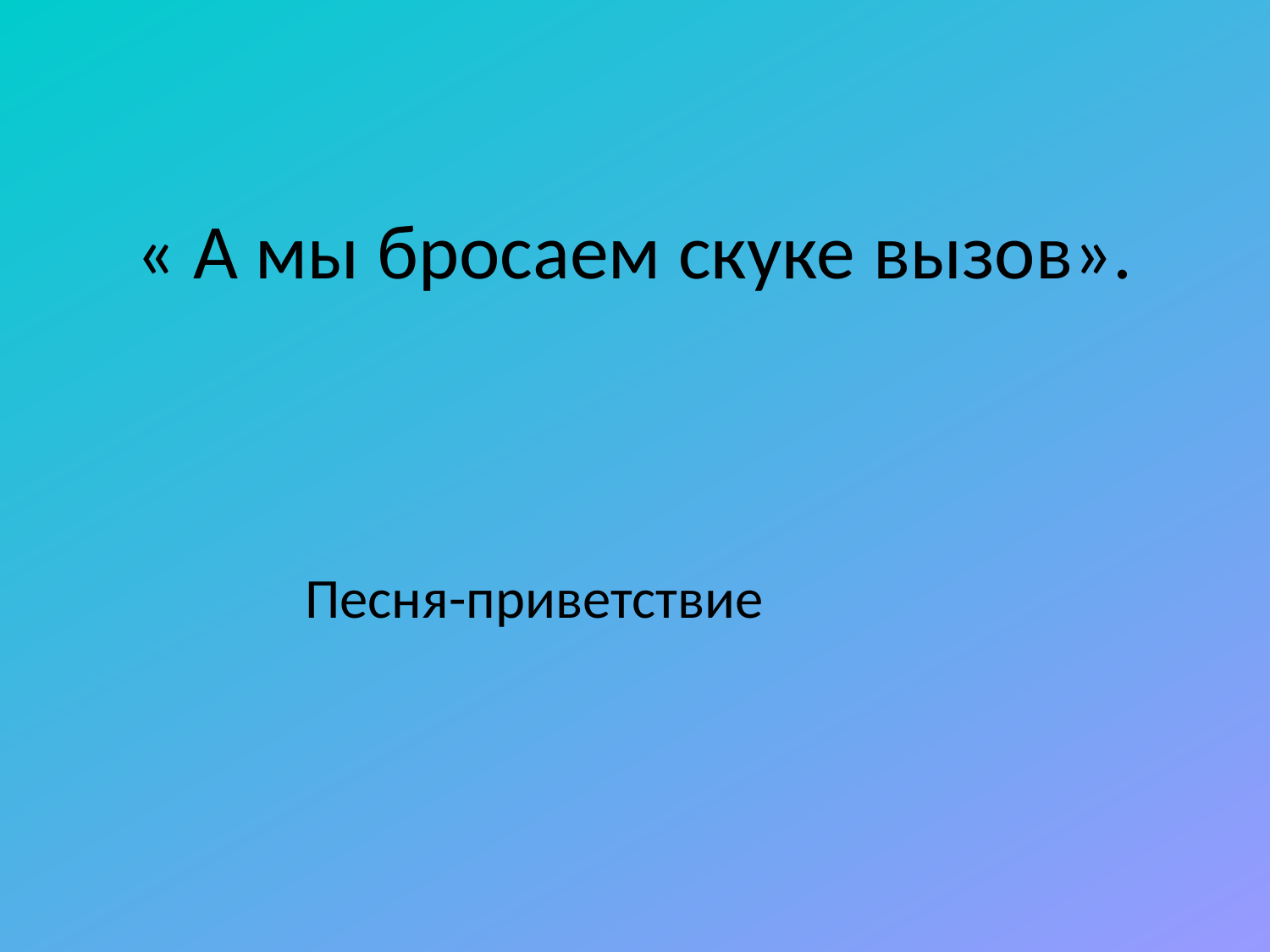

# « А мы бросаем скуке вызов».
                  Песня-приветствие